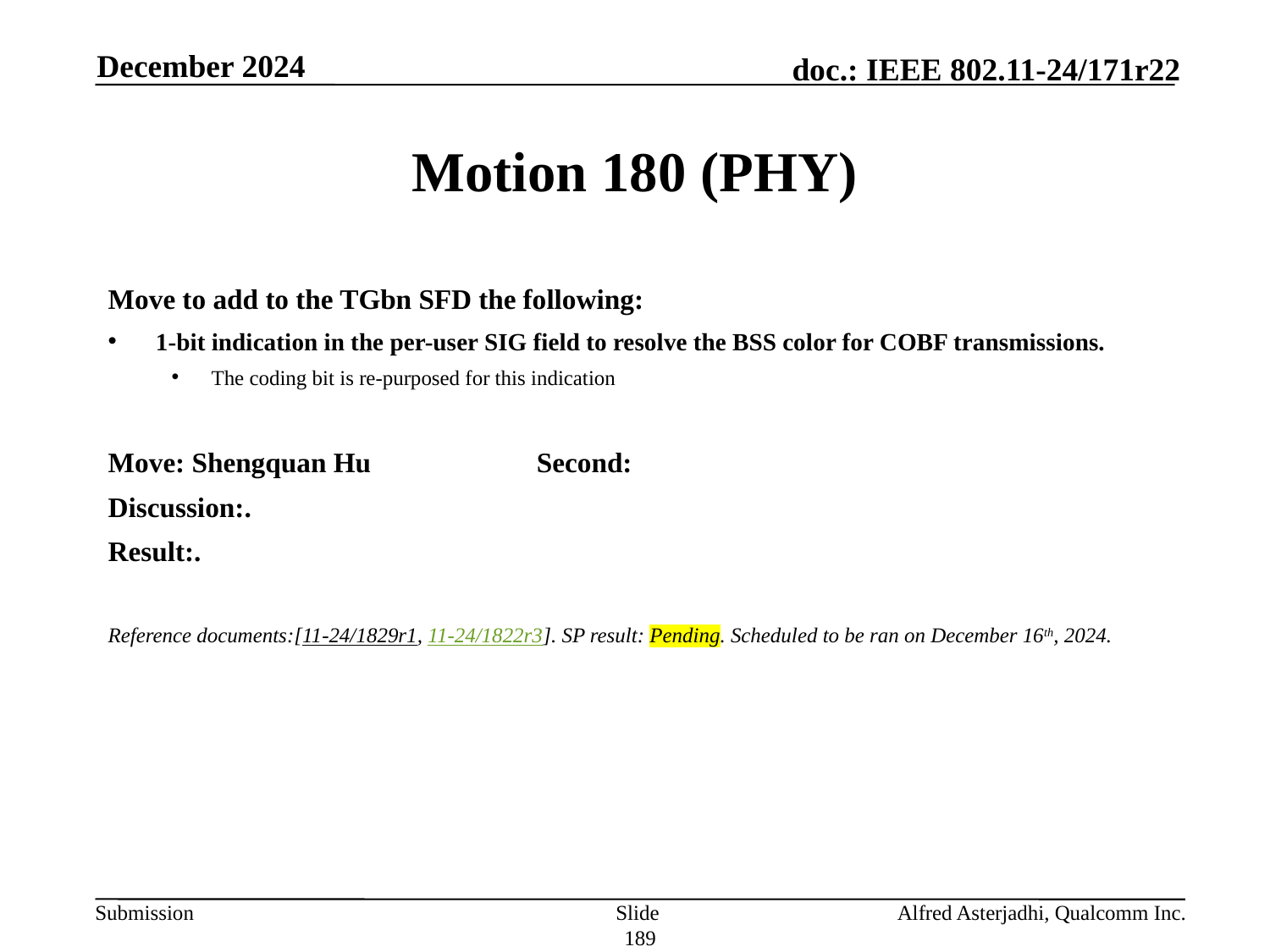

December 2024
# Motion 180 (PHY)
Move to add to the TGbn SFD the following:
1-bit indication in the per-user SIG field to resolve the BSS color for COBF transmissions.
The coding bit is re-purposed for this indication

Move: Shengquan Hu 		Second:
Discussion:.
Result:.

Reference documents:[11-24/1829r1, 11-24/1822r3]. SP result: Pending. Scheduled to be ran on December 16th, 2024.

Slide 189
Alfred Asterjadhi, Qualcomm Inc.